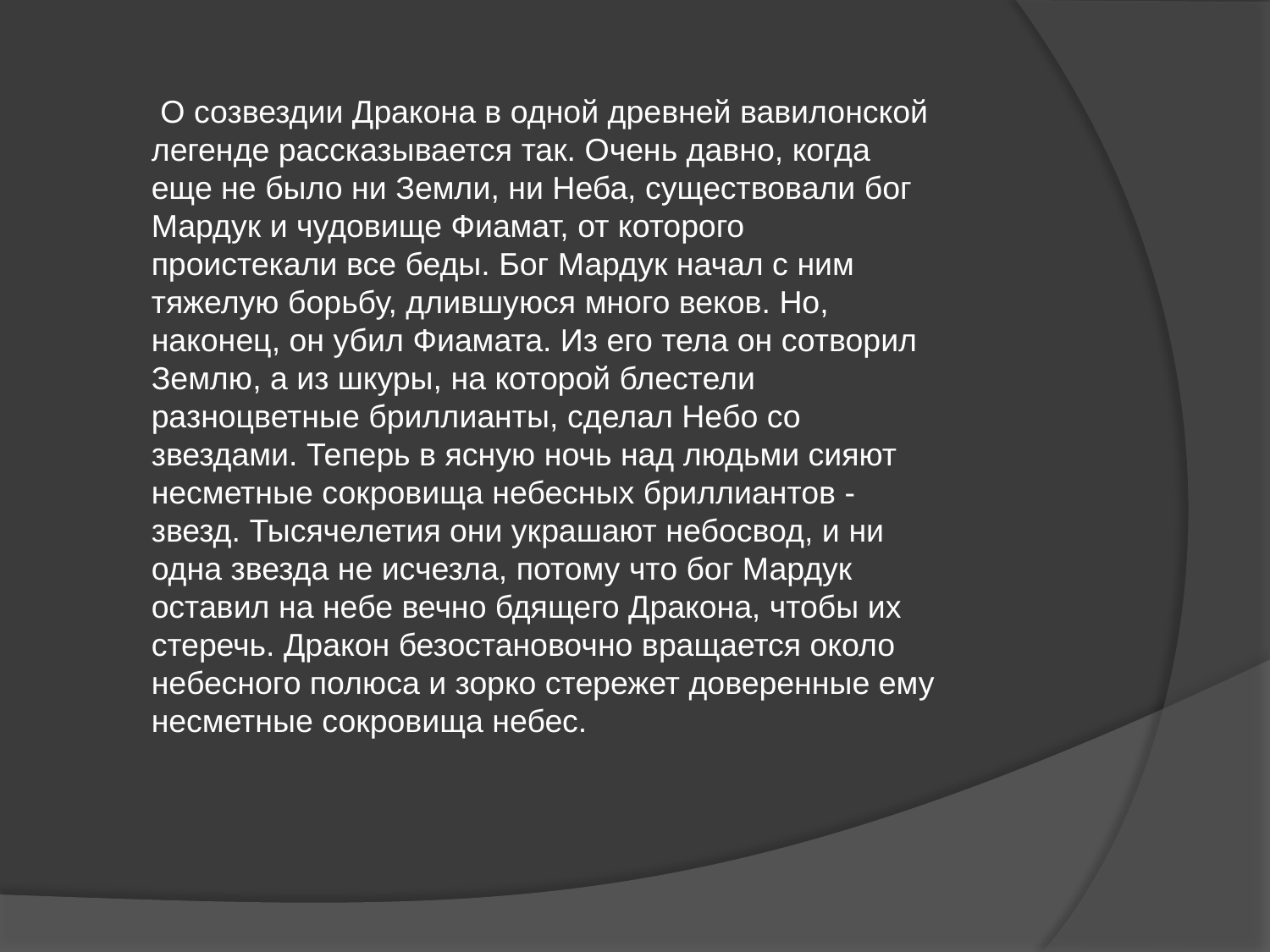

О созвездии Дракона в одной древней вавилонской легенде рассказывается так. Очень давно, когда еще не было ни Земли, ни Неба, существовали бог Мардук и чудовище Фиамат, от которого проистекали все беды. Бог Мардук начал с ним тяжелую борьбу, длившуюся много веков. Но, наконец, он убил Фиамата. Из его тела он сотворил Землю, а из шкуры, на которой блестели разноцветные бриллианты, сделал Небо со звездами. Теперь в ясную ночь над людьми сияют несметные сокровища небесных бриллиантов - звезд. Тысячелетия они украшают небосвод, и ни одна звезда не исчезла, потому что бог Мардук оставил на небе вечно бдящего Дракона, чтобы их стеречь. Дракон безостановочно вращается около небесного полюса и зорко стережет доверенные ему несметные сокровища небес.